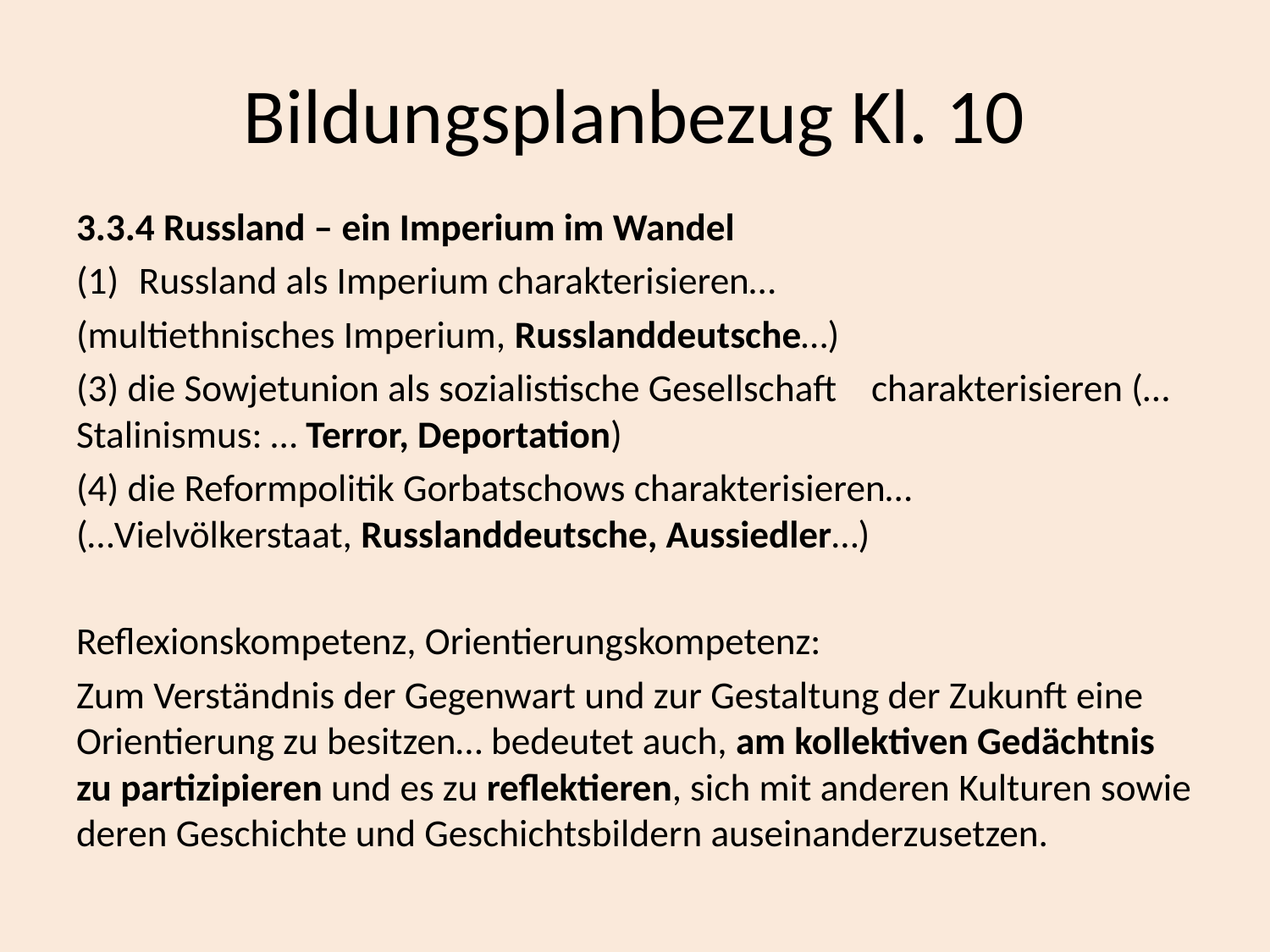

# Bildungsplanbezug Kl. 10
3.3.4 Russland – ein Imperium im Wandel
Russland als Imperium charakterisieren…
(multiethnisches Imperium, Russlanddeutsche…)
(3) die Sowjetunion als sozialistische Gesellschaft    charakterisieren (…Stalinismus: … Terror, Deportation)
(4) die Reformpolitik Gorbatschows charakterisieren…
(…Vielvölkerstaat, Russlanddeutsche, Aussiedler…)

Reflexionskompetenz, Orientierungskompetenz:
Zum Verständnis der Gegenwart und zur Gestaltung der Zukunft eine Orientierung zu besitzen… bedeutet auch, am kollektiven Gedächtnis zu partizipieren und es zu reflektieren, sich mit anderen Kulturen sowie deren Geschichte und Geschichtsbildern auseinanderzusetzen.